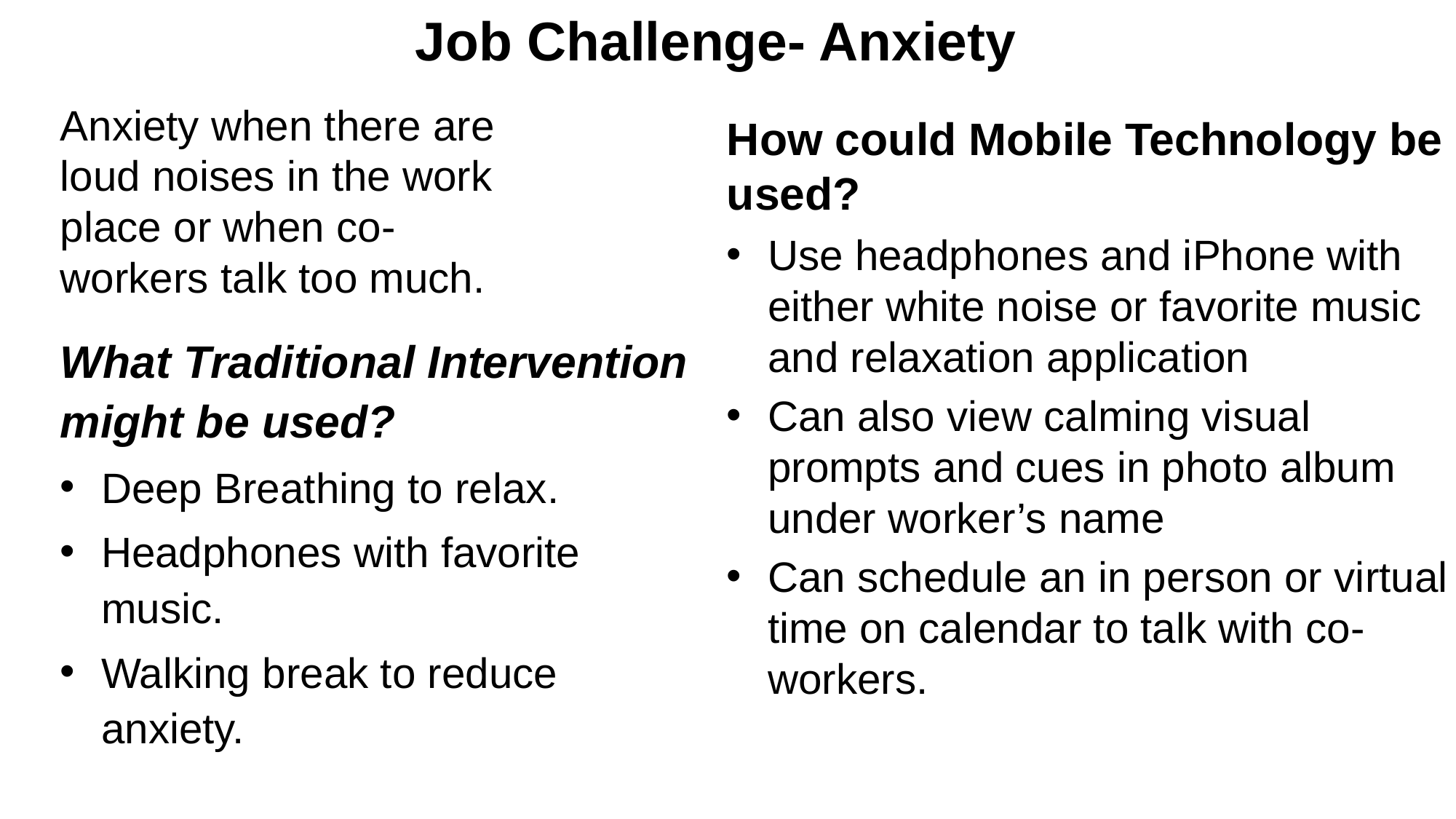

# Job Challenge- Anxiety
Anxiety when there are loud noises in the work place or when co-workers talk too much.
How could Mobile Technology be used?
Use headphones and iPhone with either white noise or favorite music and relaxation application
Can also view calming visual prompts and cues in photo album under worker’s name
Can schedule an in person or virtual time on calendar to talk with co-workers.

What Traditional Intervention might be used?
Deep Breathing to relax.
Headphones with favorite music.
Walking break to reduce anxiety.